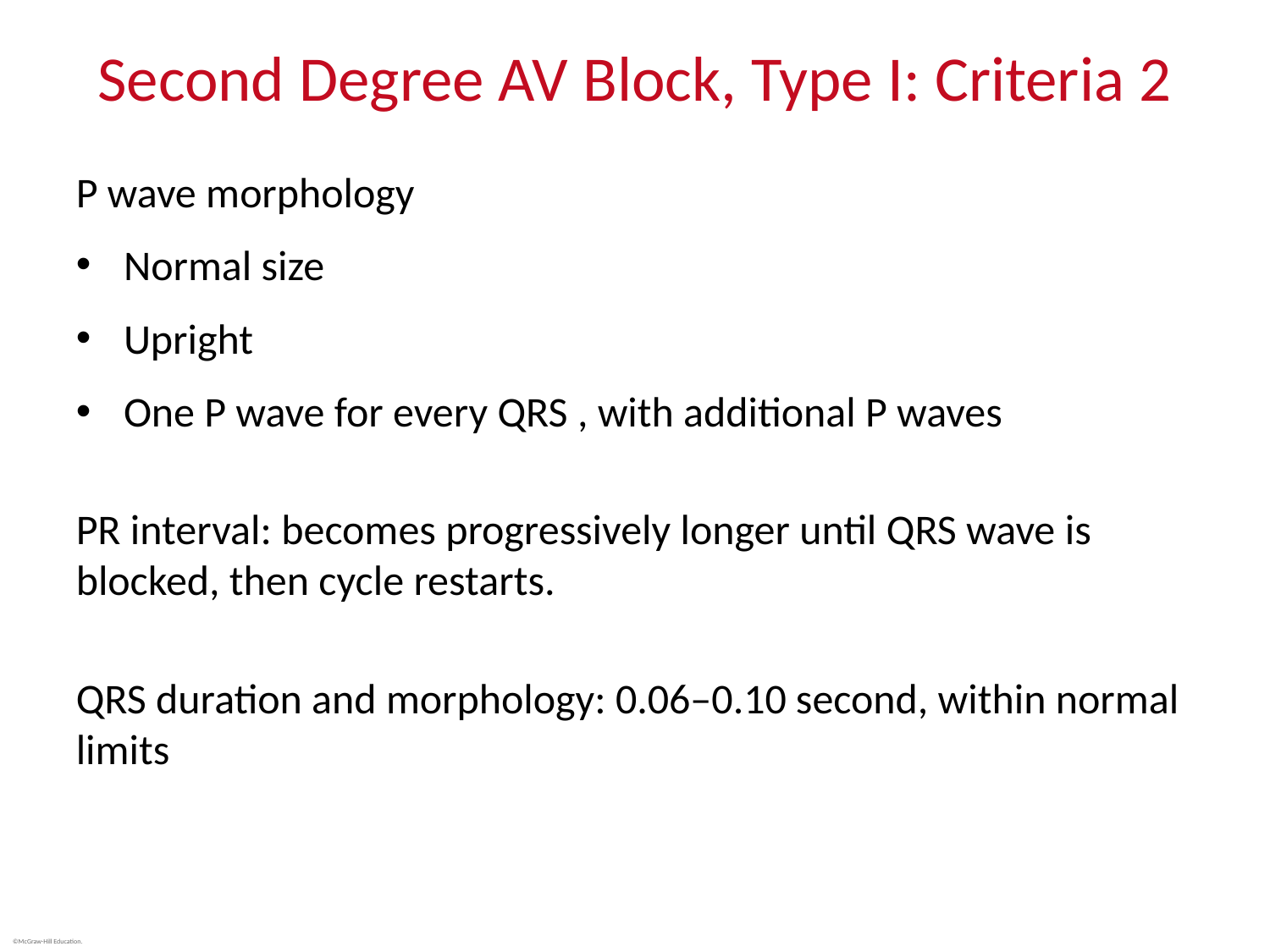

# Second Degree AV Block, Type I: Criteria 2
P wave morphology
Normal size
Upright
One P wave for every QRS , with additional P waves
PR interval: becomes progressively longer until QRS wave is blocked, then cycle restarts.
QRS duration and morphology: 0.06‒0.10 second, within normal limits